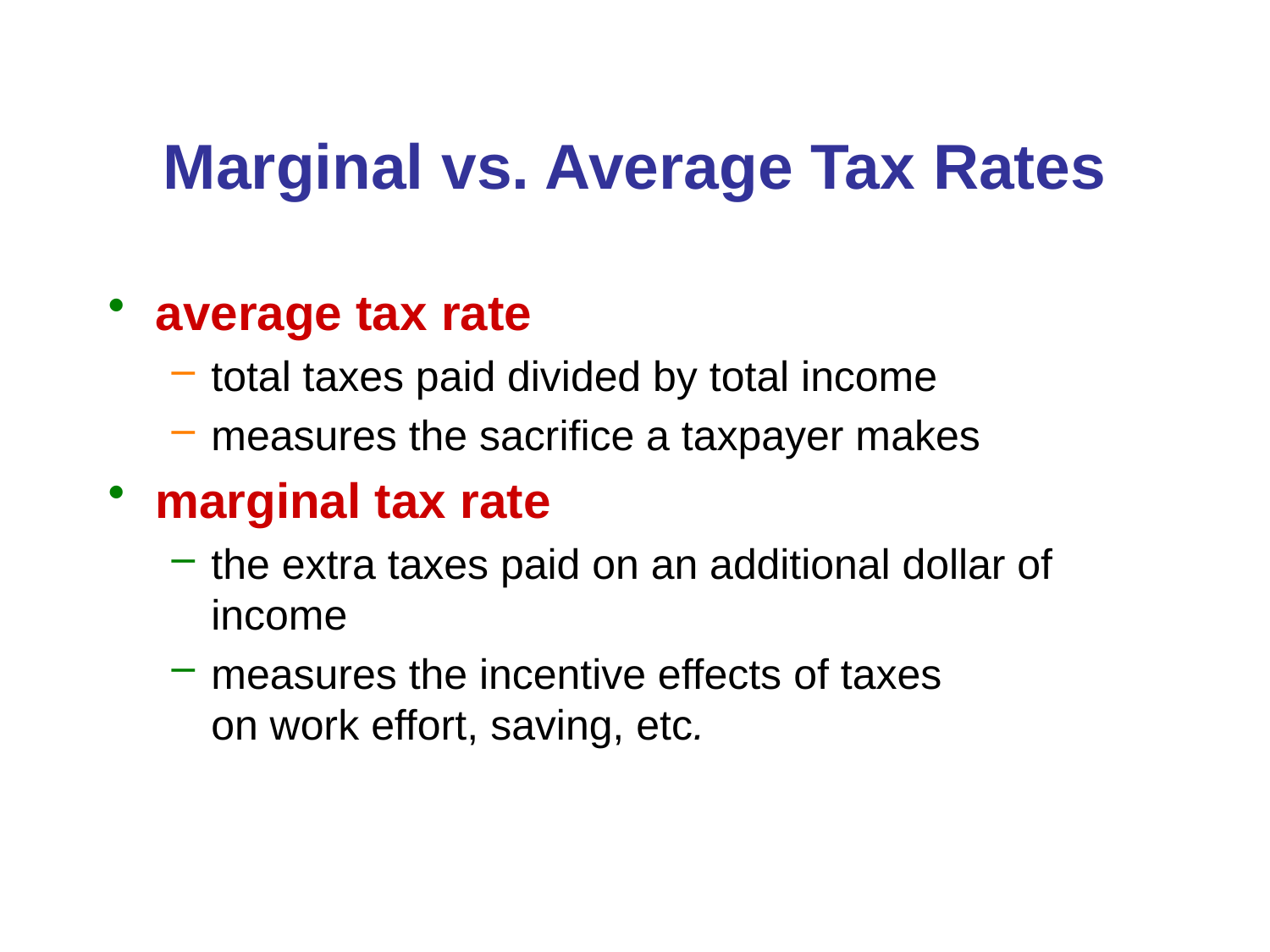

0
# Marginal vs. Average Tax Rates
average tax rate
total taxes paid divided by total income
measures the sacrifice a taxpayer makes
marginal tax rate
the extra taxes paid on an additional dollar of income
measures the incentive effects of taxes
on work effort, saving, etc.